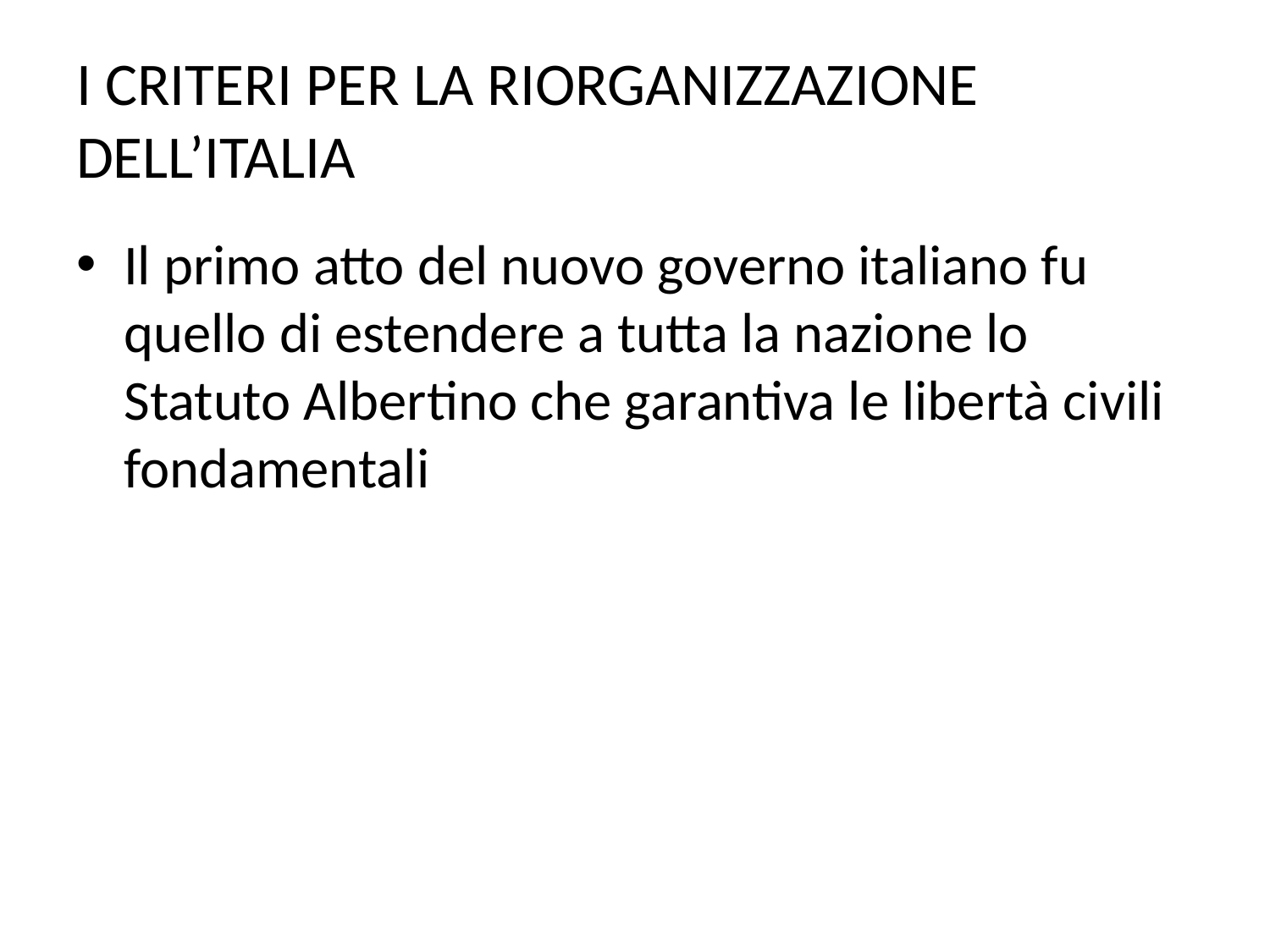

# I CRITERI PER LA RIORGANIZZAZIONE DELL’ITALIA
Il primo atto del nuovo governo italiano fu quello di estendere a tutta la nazione lo Statuto Albertino che garantiva le libertà civili fondamentali